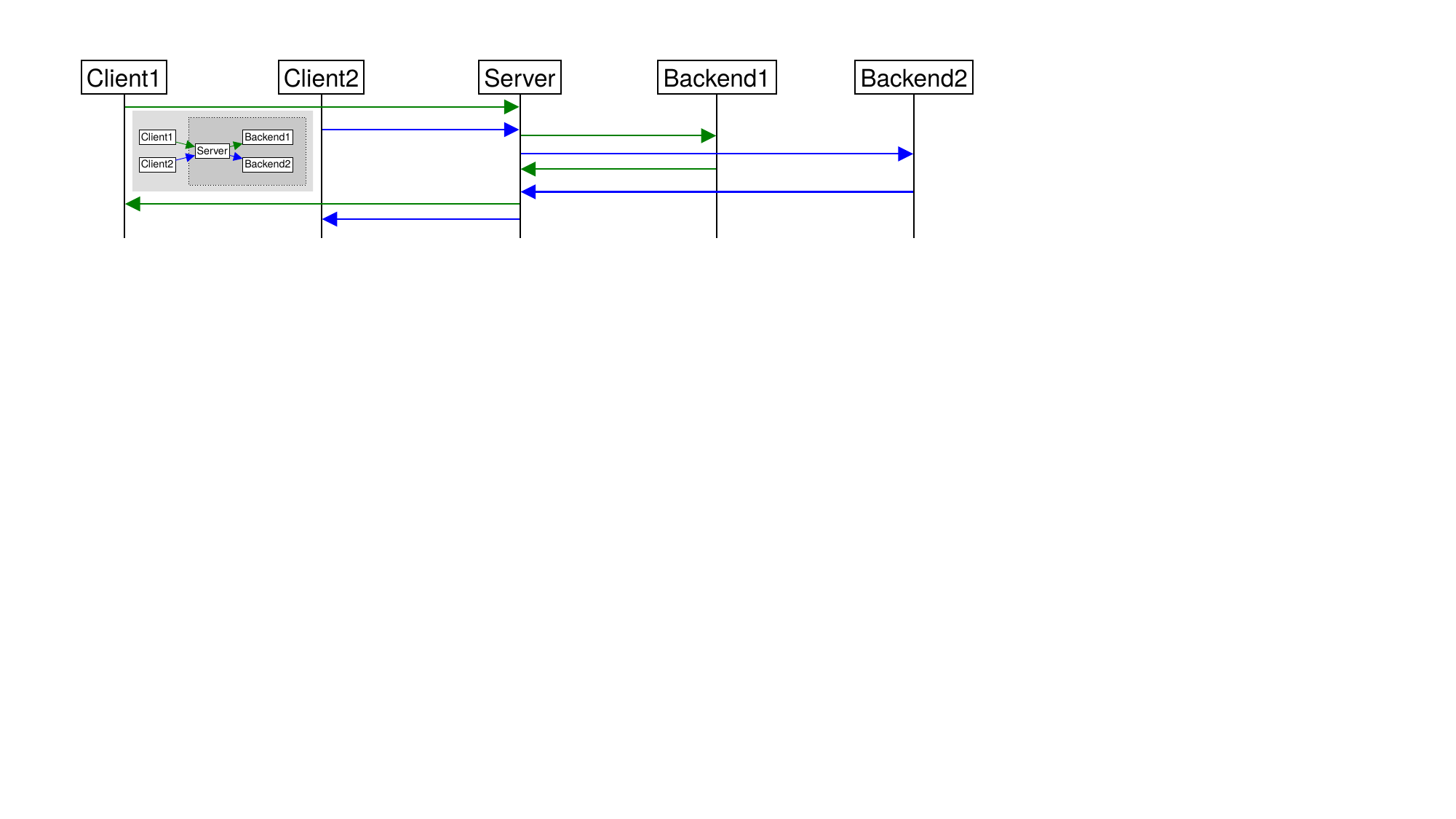

Client1
Client2
Server
Backend1
Backend2

Client1
Backend1
Server
Client2
Backend2